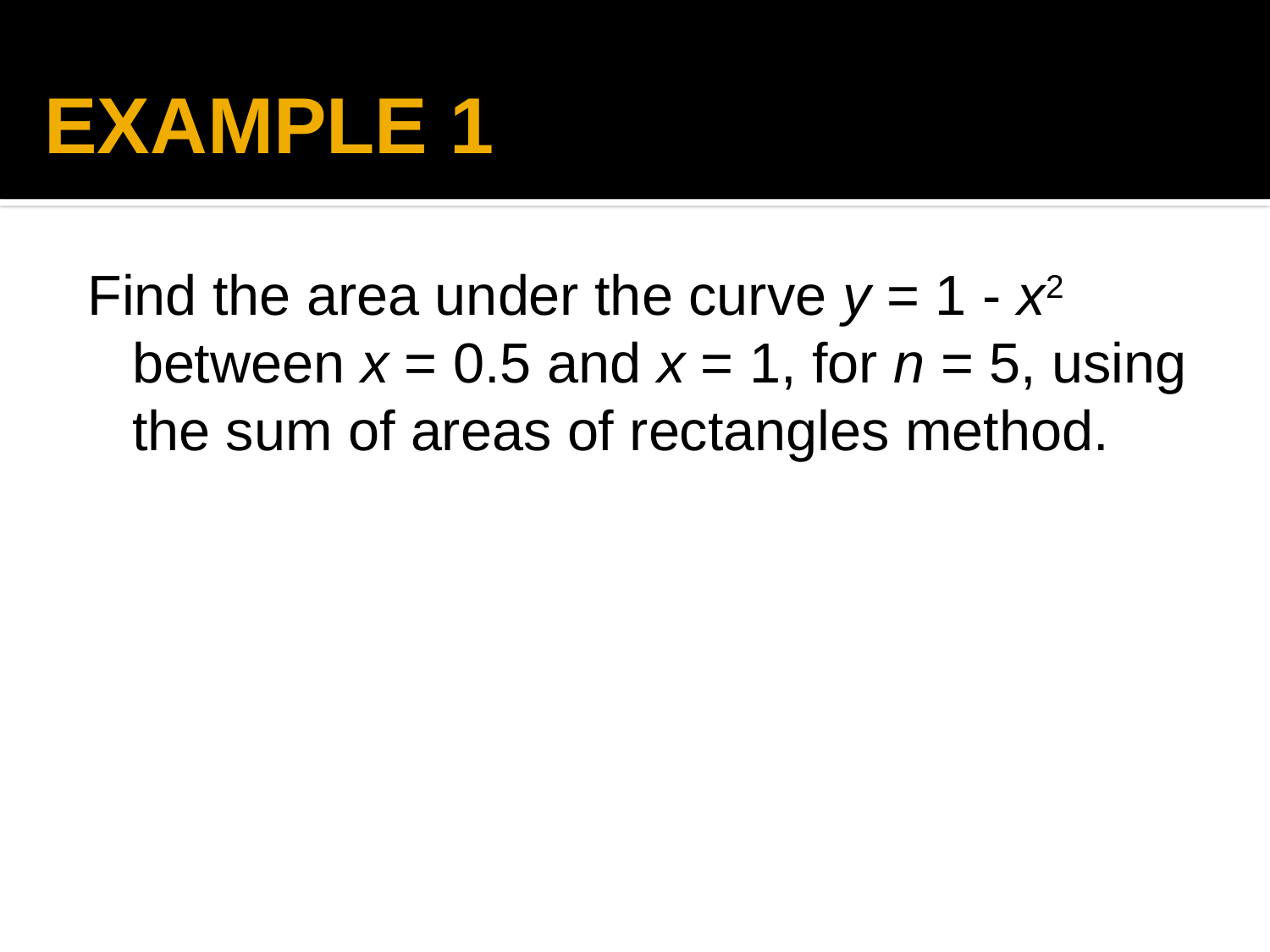

# EXAMPLE 1
Find the area under the curve y = 1 - x2 between x = 0.5 and x = 1, for n = 5, using the sum of areas of rectangles method.